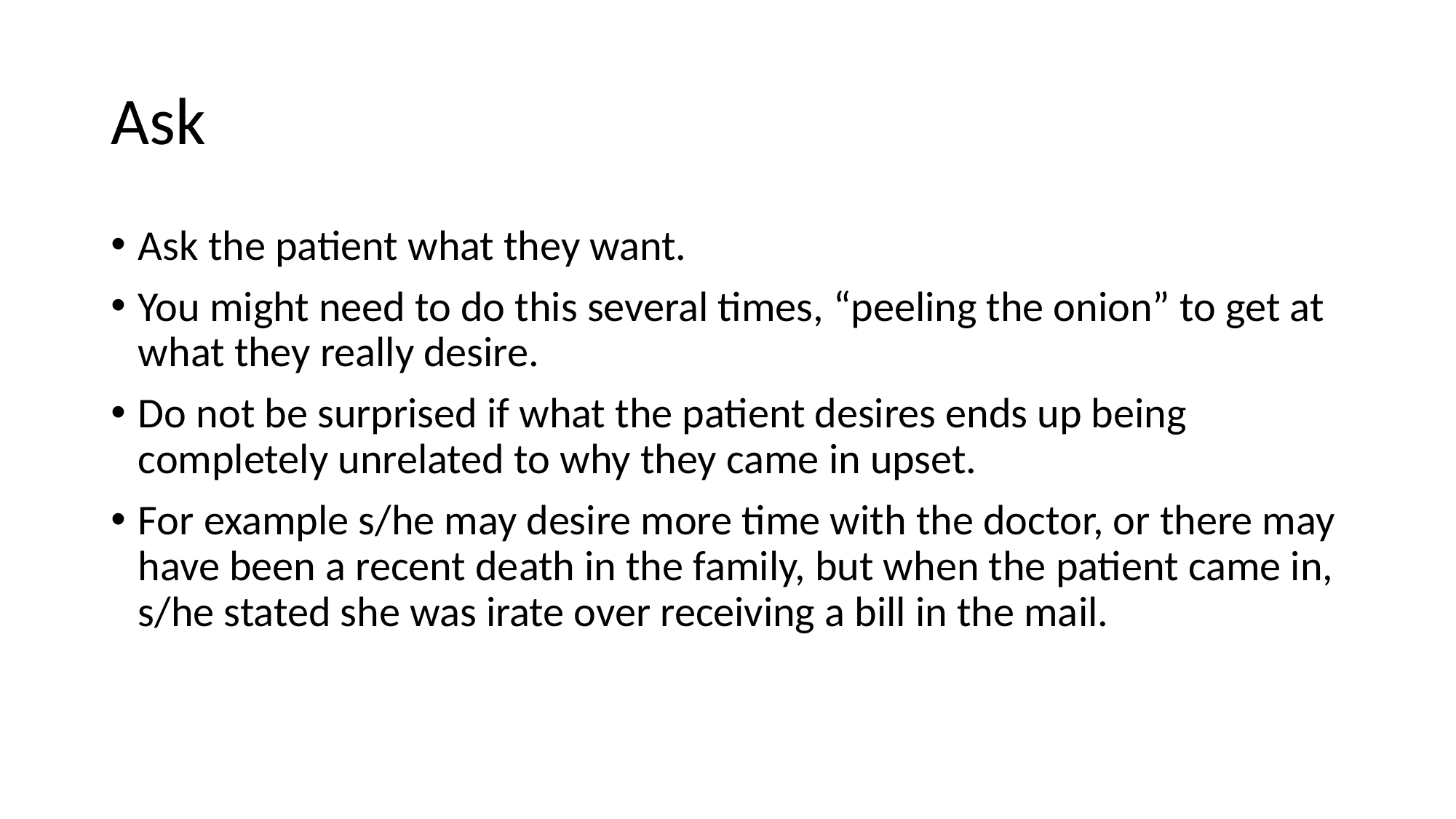

# Ask
Ask the patient what they want.
You might need to do this several times, “peeling the onion” to get at what they really desire.
Do not be surprised if what the patient desires ends up being completely unrelated to why they came in upset.
For example s/he may desire more time with the doctor, or there may have been a recent death in the family, but when the patient came in, s/he stated she was irate over receiving a bill in the mail.